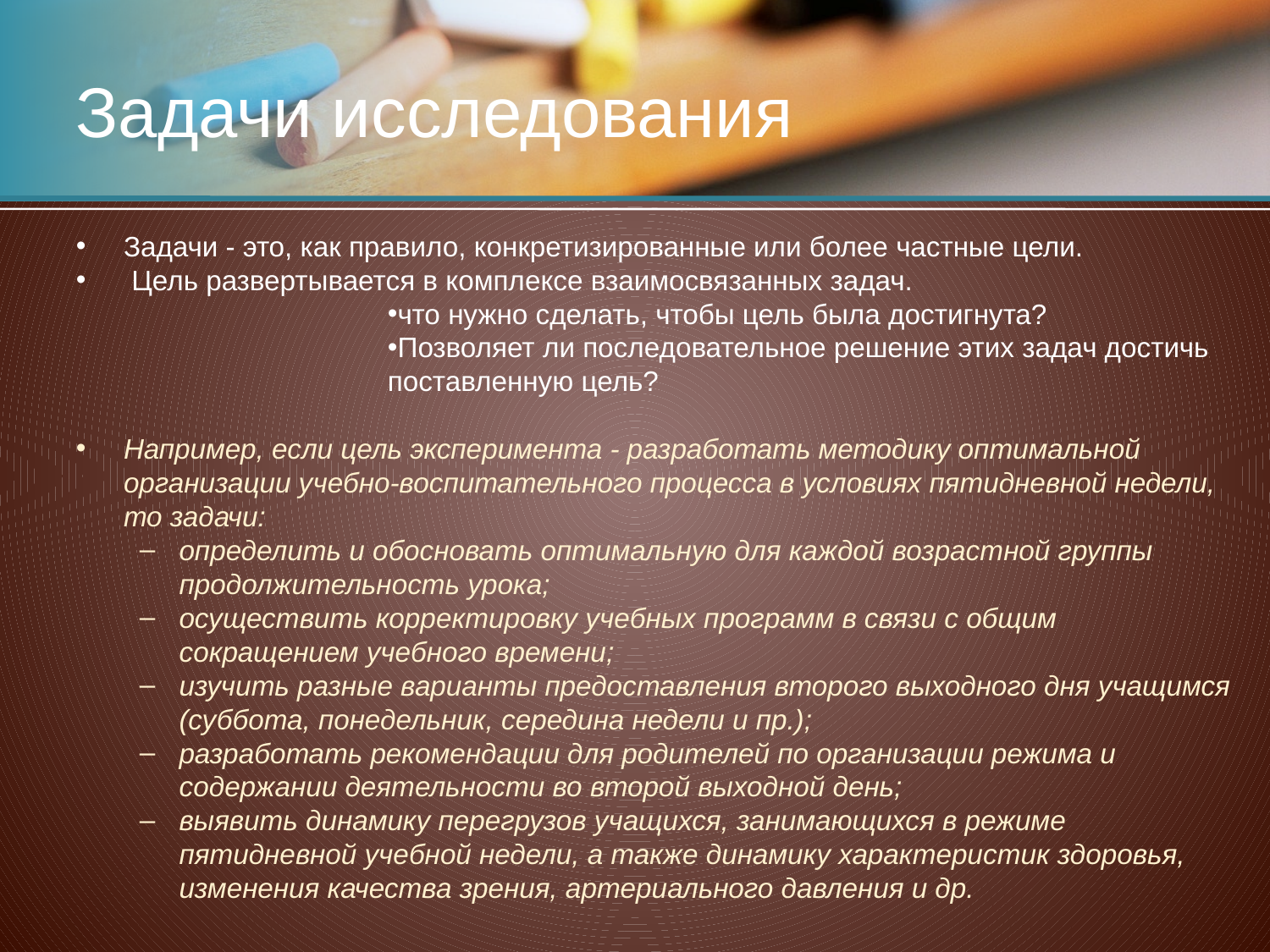

# Задачи исследования
Задачи - это, как правило, конкретизированные или более частные цели.
 Цель развертывается в комплексе взаимосвязанных задач.
что нужно сделать, чтобы цель была достигнута?
Позволяет ли последовательное решение этих задач достичь поставленную цель?

Например, если цель эксперимента - разработать методику оптимальной организации учебно-воспитательного процесса в условиях пятидневной недели, то задачи:
определить и обосновать оптимальную для каждой возрастной группы продолжительность урока;
осуществить корректировку учебных программ в связи с общим сокращением учебного времени;
изучить разные варианты предоставления второго выходного дня учащимся (суббота, понедельник, середина недели и пр.);
разработать рекомендации для родителей по организации режима и содержании деятельности во второй выходной день;
выявить динамику перегрузов учащихся, занимающихся в режиме пятидневной учебной недели, а также динамику характеристик здоровья, изменения качества зрения, артериального давления и др.